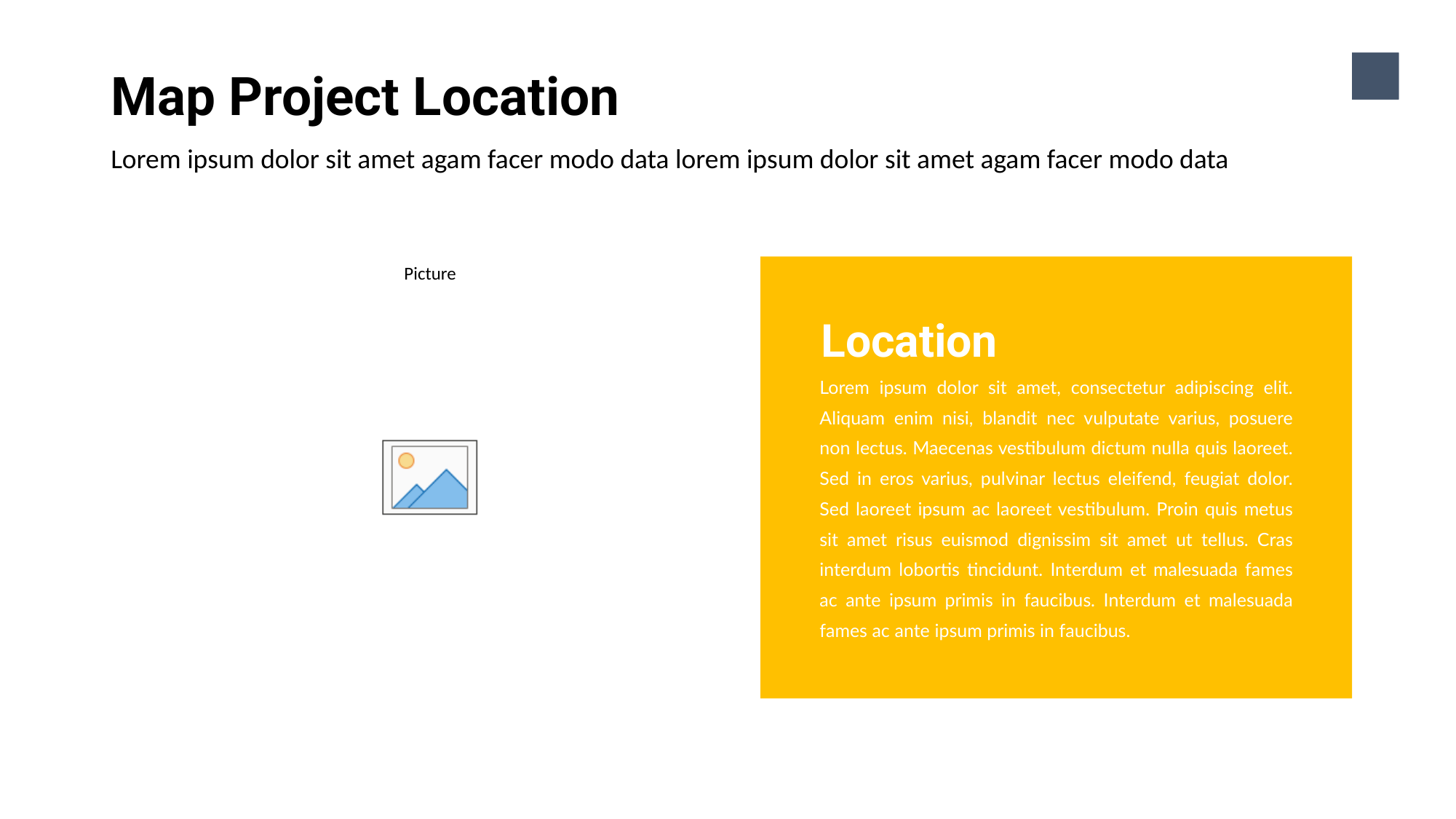

Map Project Location
23
Lorem ipsum dolor sit amet agam facer modo data lorem ipsum dolor sit amet agam facer modo data

Location
Lorem ipsum dolor sit amet, consectetur adipiscing elit. Aliquam enim nisi, blandit nec vulputate varius, posuere non lectus. Maecenas vestibulum dictum nulla quis laoreet. Sed in eros varius, pulvinar lectus eleifend, feugiat dolor. Sed laoreet ipsum ac laoreet vestibulum. Proin quis metus sit amet risus euismod dignissim sit amet ut tellus. Cras interdum lobortis tincidunt. Interdum et malesuada fames ac ante ipsum primis in faucibus. Interdum et malesuada fames ac ante ipsum primis in faucibus.